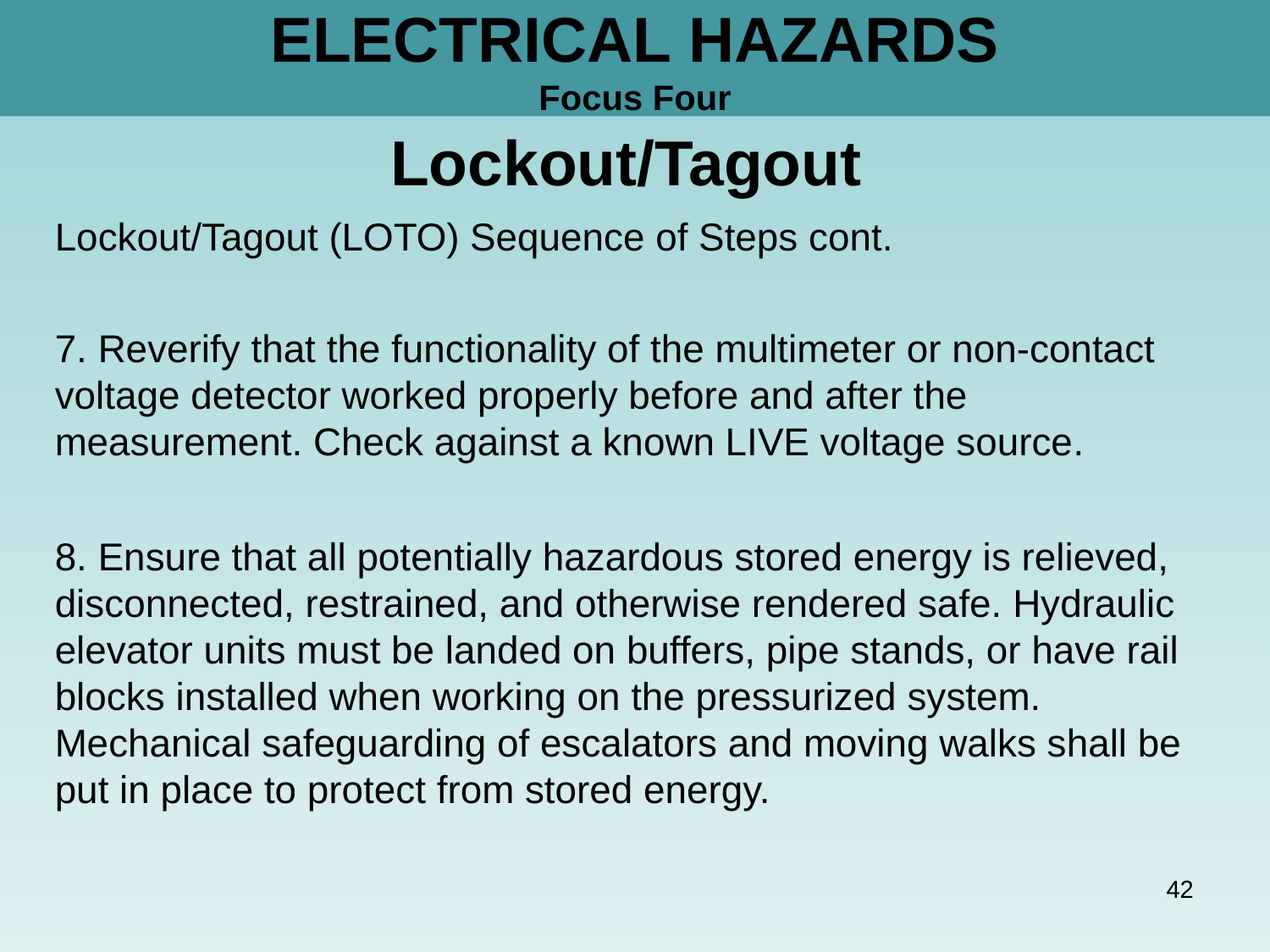

# ELECTRICAL HAZARDS Focus Four
Lockout/Tagout
Lockout/Tagout (LOTO) Sequence of Steps cont.
7. Reverify that the functionality of the multimeter or non-contact voltage detector worked properly before and after the measurement. Check against a known LIVE voltage source.
8. Ensure that all potentially hazardous stored energy is relieved, disconnected, restrained, and otherwise rendered safe. Hydraulic elevator units must be landed on buffers, pipe stands, or have rail blocks installed when working on the pressurized system. Mechanical safeguarding of escalators and moving walks shall be put in place to protect from stored energy.
42